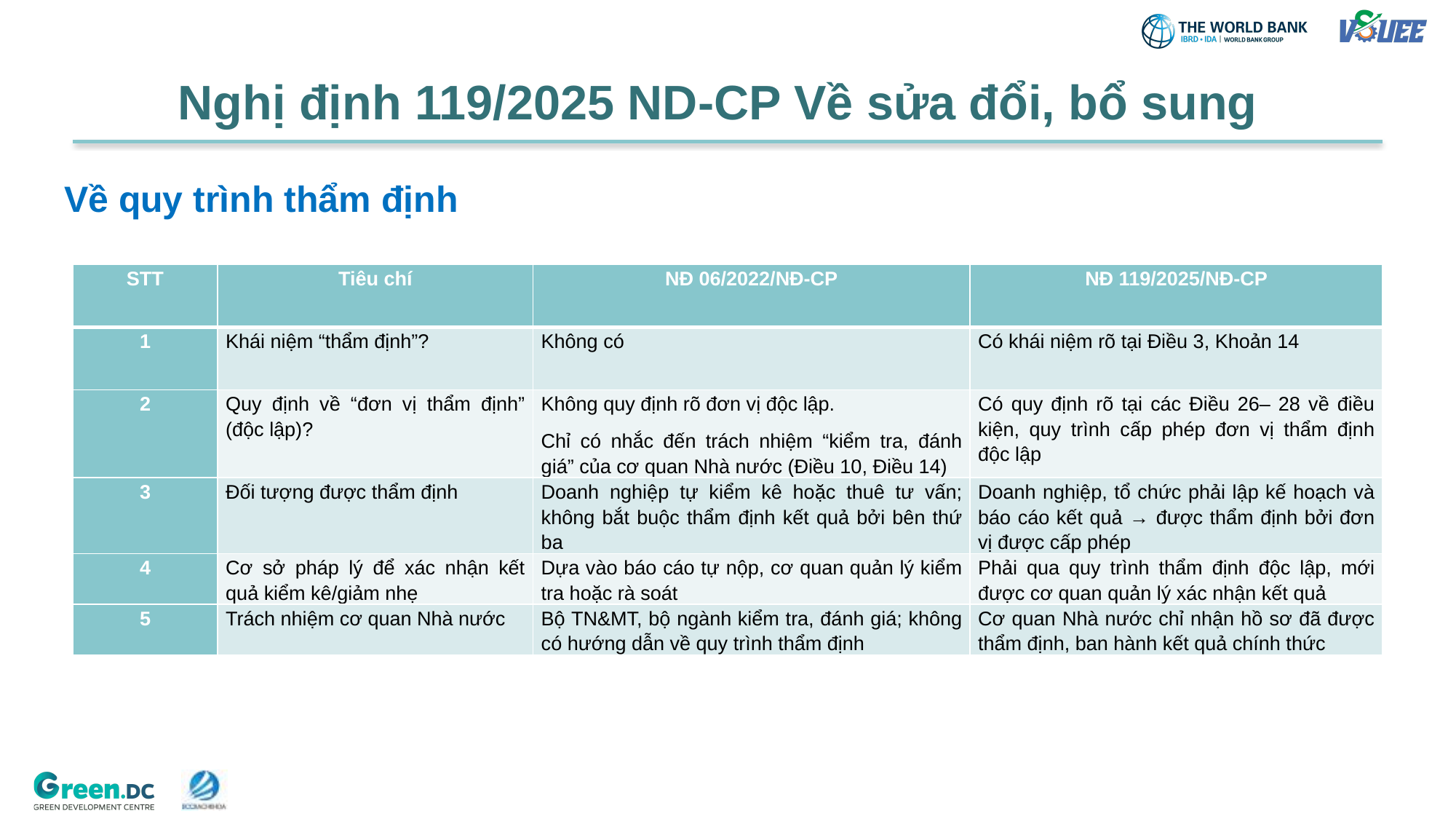

# Nghị định 119/2025 ND-CP Về sửa đổi, bổ sung
Về quy trình thẩm định
| STT | Tiêu chí | NĐ 06/2022/NĐ-CP | NĐ 119/2025/NĐ-CP |
| --- | --- | --- | --- |
| 1 | Khái niệm “thẩm định”? | Không có | Có khái niệm rõ tại Điều 3, Khoản 14 |
| 2 | Quy định về “đơn vị thẩm định” (độc lập)? | Không quy định rõ đơn vị độc lập. Chỉ có nhắc đến trách nhiệm “kiểm tra, đánh giá” của cơ quan Nhà nước (Điều 10, Điều 14) | Có quy định rõ tại các Điều 26– 28 về điều kiện, quy trình cấp phép đơn vị thẩm định độc lập |
| 3 | Đối tượng được thẩm định | Doanh nghiệp tự kiểm kê hoặc thuê tư vấn; không bắt buộc thẩm định kết quả bởi bên thứ ba | Doanh nghiệp, tổ chức phải lập kế hoạch và báo cáo kết quả → được thẩm định bởi đơn vị được cấp phép |
| 4 | Cơ sở pháp lý để xác nhận kết quả kiểm kê/giảm nhẹ | Dựa vào báo cáo tự nộp, cơ quan quản lý kiểm tra hoặc rà soát | Phải qua quy trình thẩm định độc lập, mới được cơ quan quản lý xác nhận kết quả |
| 5 | Trách nhiệm cơ quan Nhà nước | Bộ TN&MT, bộ ngành kiểm tra, đánh giá; không có hướng dẫn về quy trình thẩm định | Cơ quan Nhà nước chỉ nhận hồ sơ đã được thẩm định, ban hành kết quả chính thức |